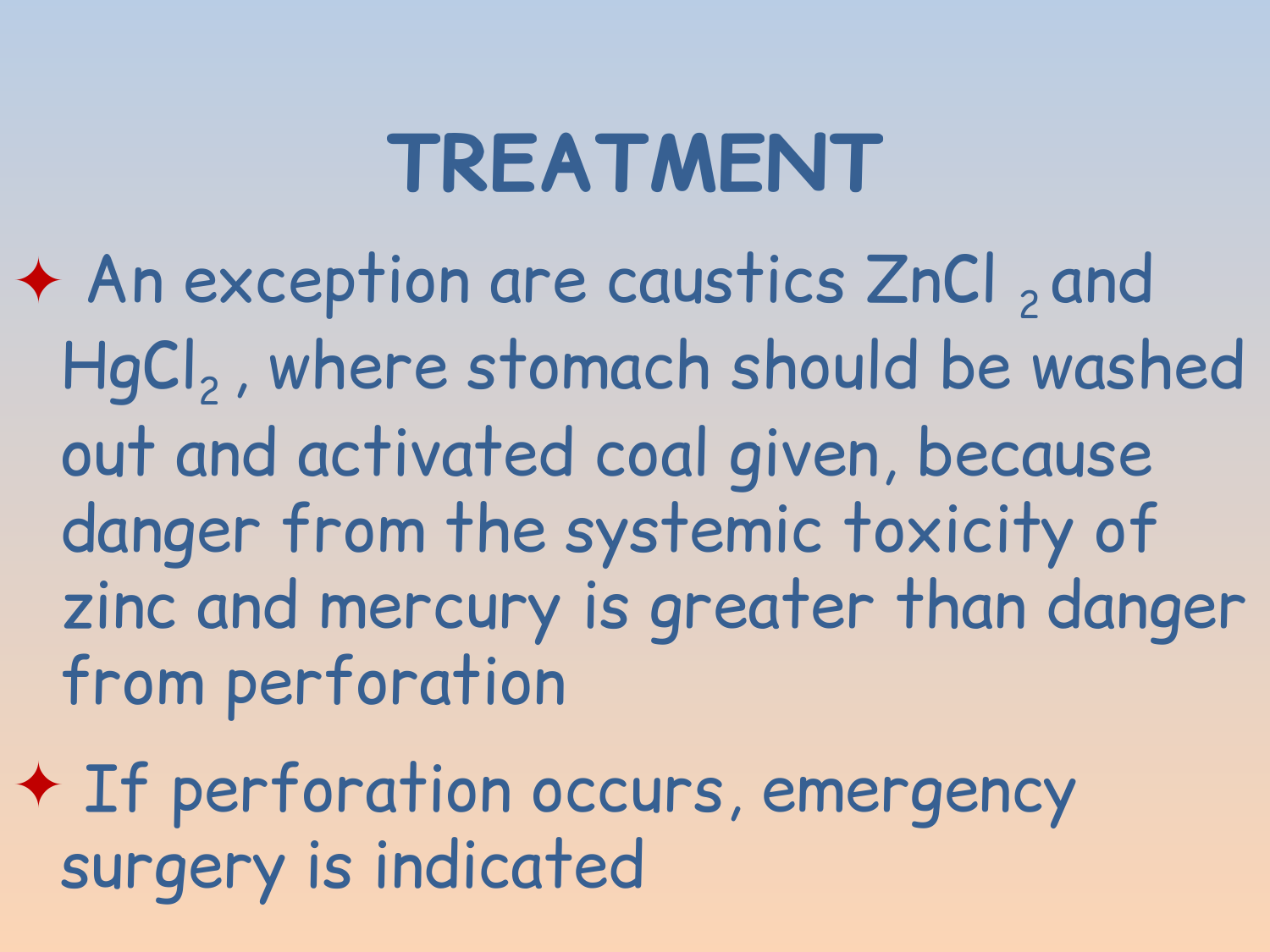

TREATMENT
 An exception are caustics ZnCl 2 and HgCl2 , where stomach should be washed out and activated coal given, because danger from the systemic toxicity of zinc and mercury is greater than danger from perforation
 If perforation occurs, emergency surgery is indicated
#